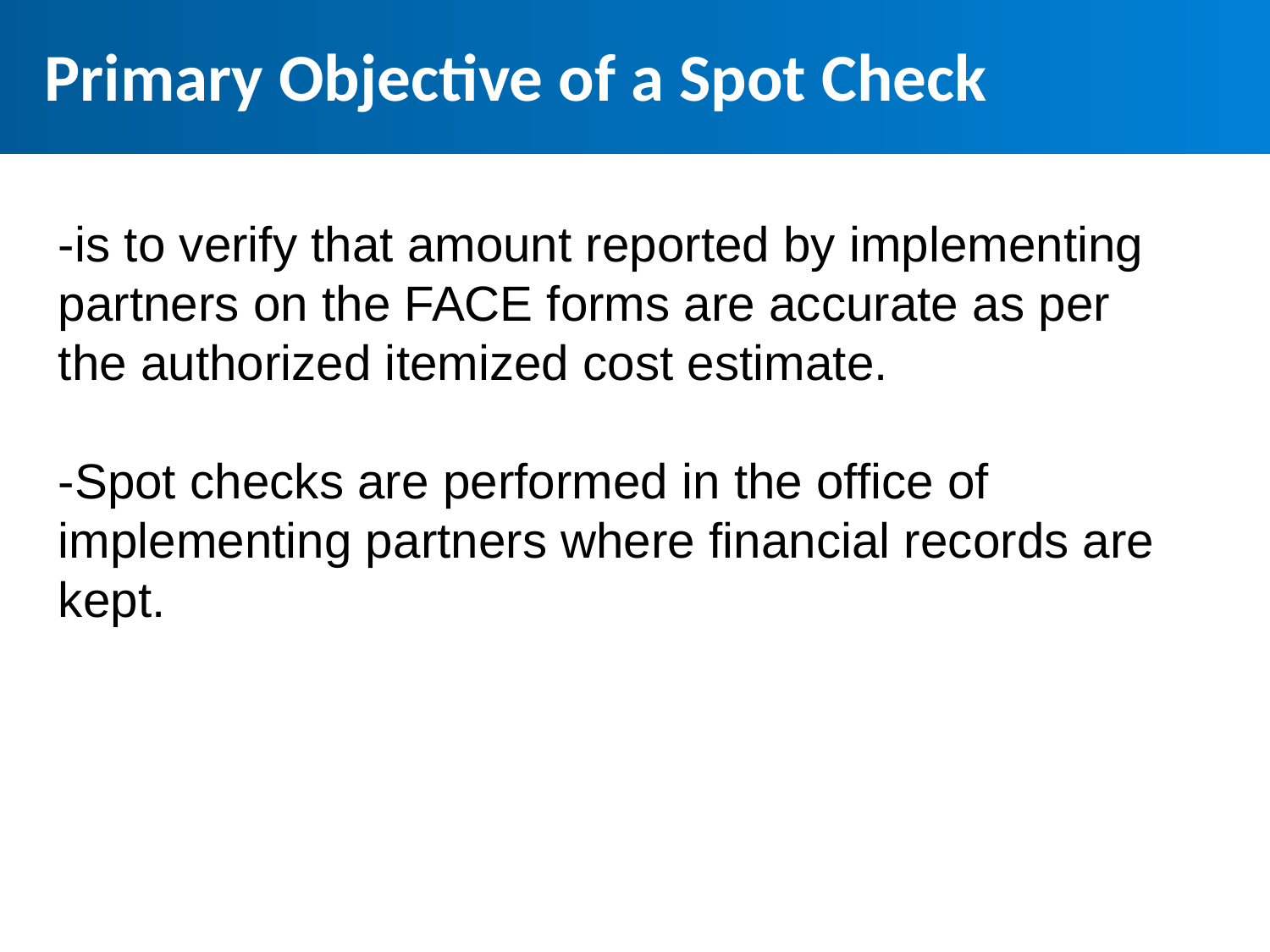

# Primary Objective of a Spot Check
-is to verify that amount reported by implementing partners on the FACE forms are accurate as per the authorized itemized cost estimate.

-Spot checks are performed in the office of implementing partners where financial records are kept.